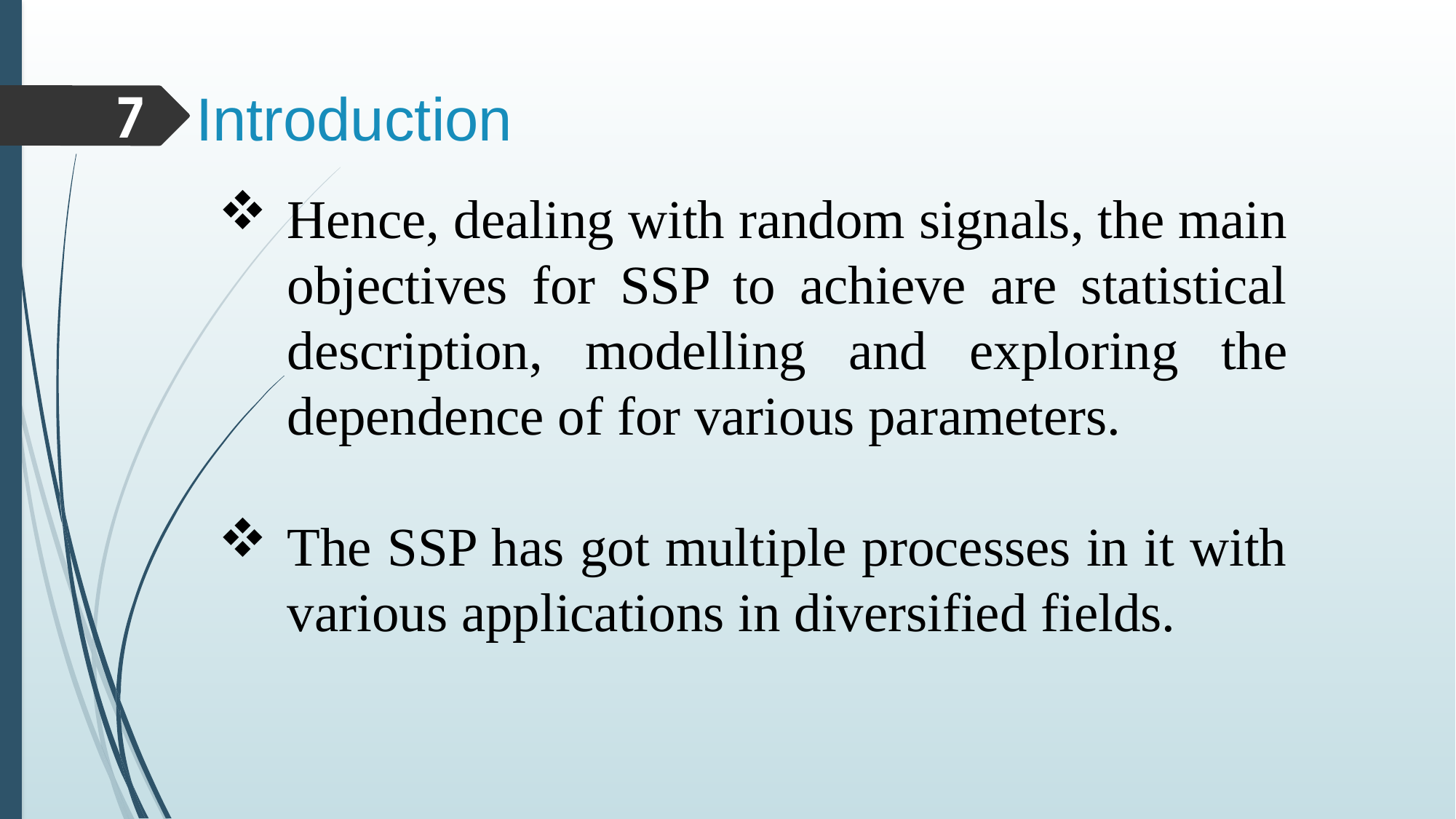

# Introduction
7
Hence, dealing with random signals, the main objectives for SSP to achieve are statistical description, modelling and exploring the dependence of for various parameters.

The SSP has got multiple processes in it with various applications in diversified fields.